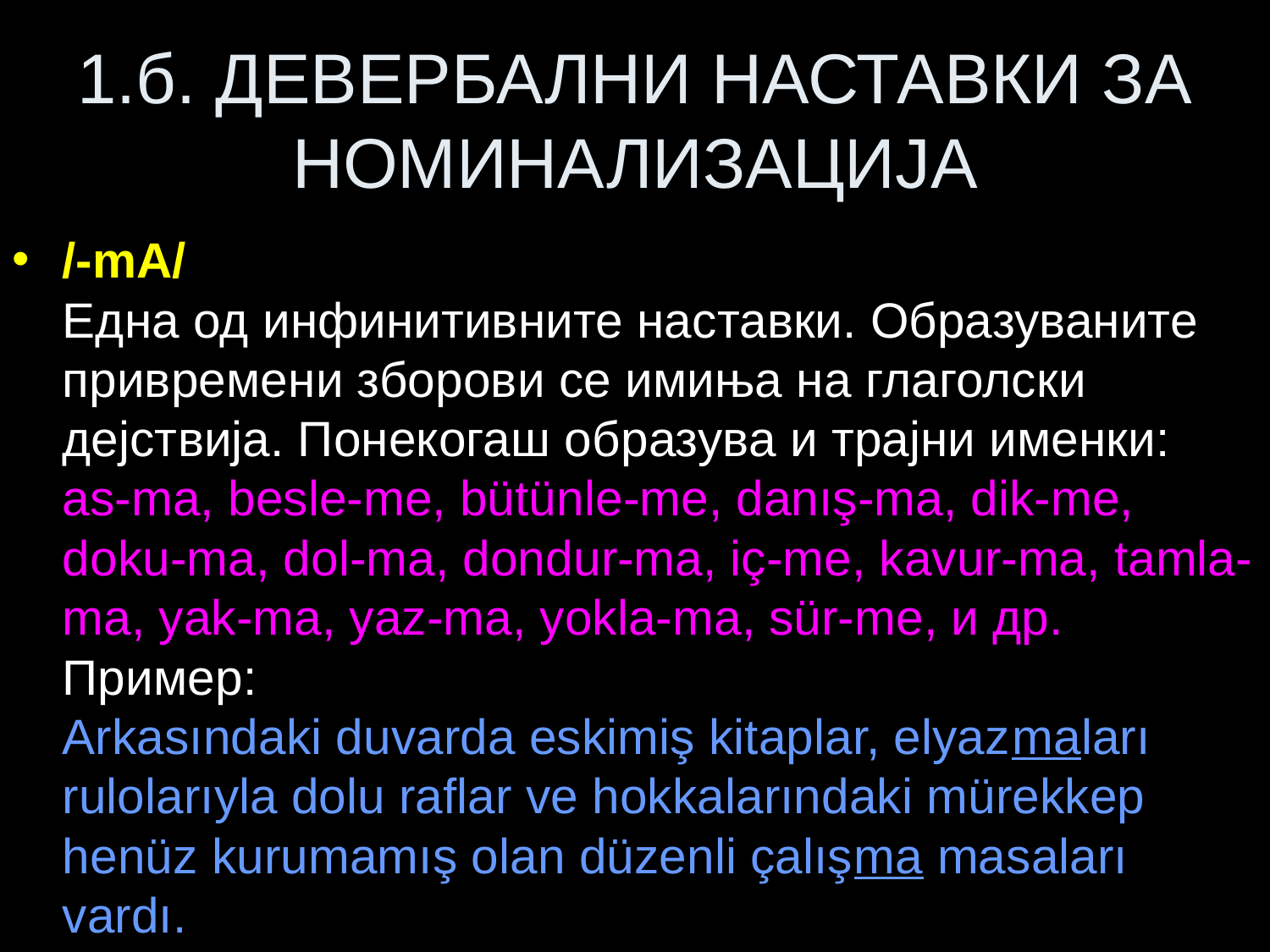

# 1.б. ДЕВЕРБАЛНИ НАСТАВКИ ЗА НОМИНАЛИЗАЦИЈА
/-mA/
Една од инфинитивните наставки. Образуваните привремени зборови се имиња на глаголски дејствија. Понекогаш образува и трајни именки:
аs-ma, besle-me, bütünle-me, danış-ma, dik-me, doku-ma, dol-ma, dondur-ma, iç-me, kavur-ma, tamla-ma, yak-ma, yaz-ma, yokla-ma, sür-me, и др.
Пример:
Arkasındaki duvarda eskimiş kitaplar, elyazmaları rulolarıyla dolu raflar ve hokkalarındaki mürekkep henüz kurumamış olan düzenli çalışma masaları vardı.